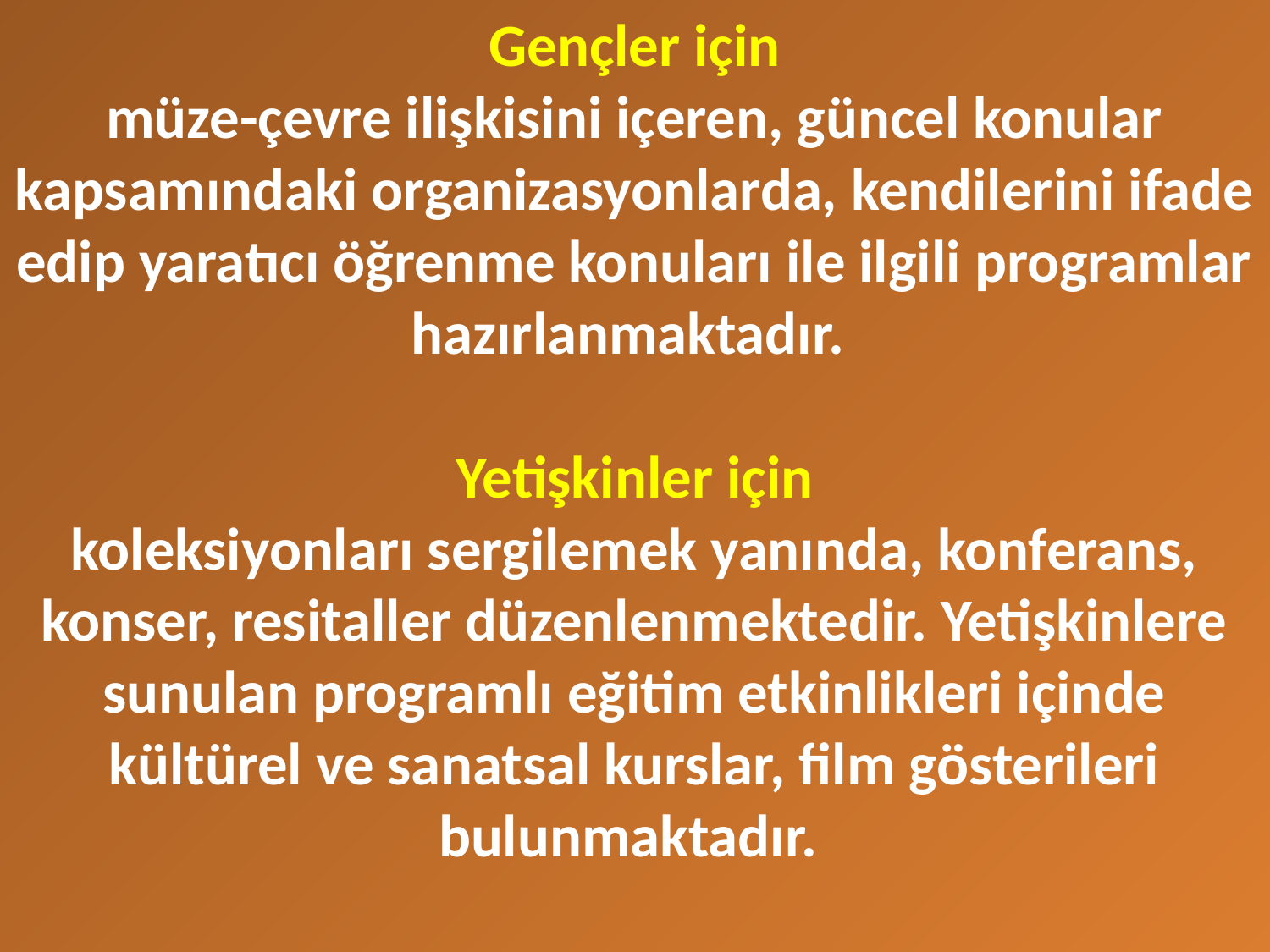

# Gençler için müze-çevre ilişkisini içeren, güncel konular kapsamındaki organizasyonlarda, kendilerini ifade edip yaratıcı öğrenme konuları ile ilgili programlar hazırlanmaktadır. Yetişkinler için koleksiyonları sergilemek yanında, konferans, konser, resitaller düzenlenmektedir. Yetişkinlere sunulan programlı eğitim etkinlikleri içinde kültürel ve sanatsal kurslar, film gösterileri bulunmaktadır.